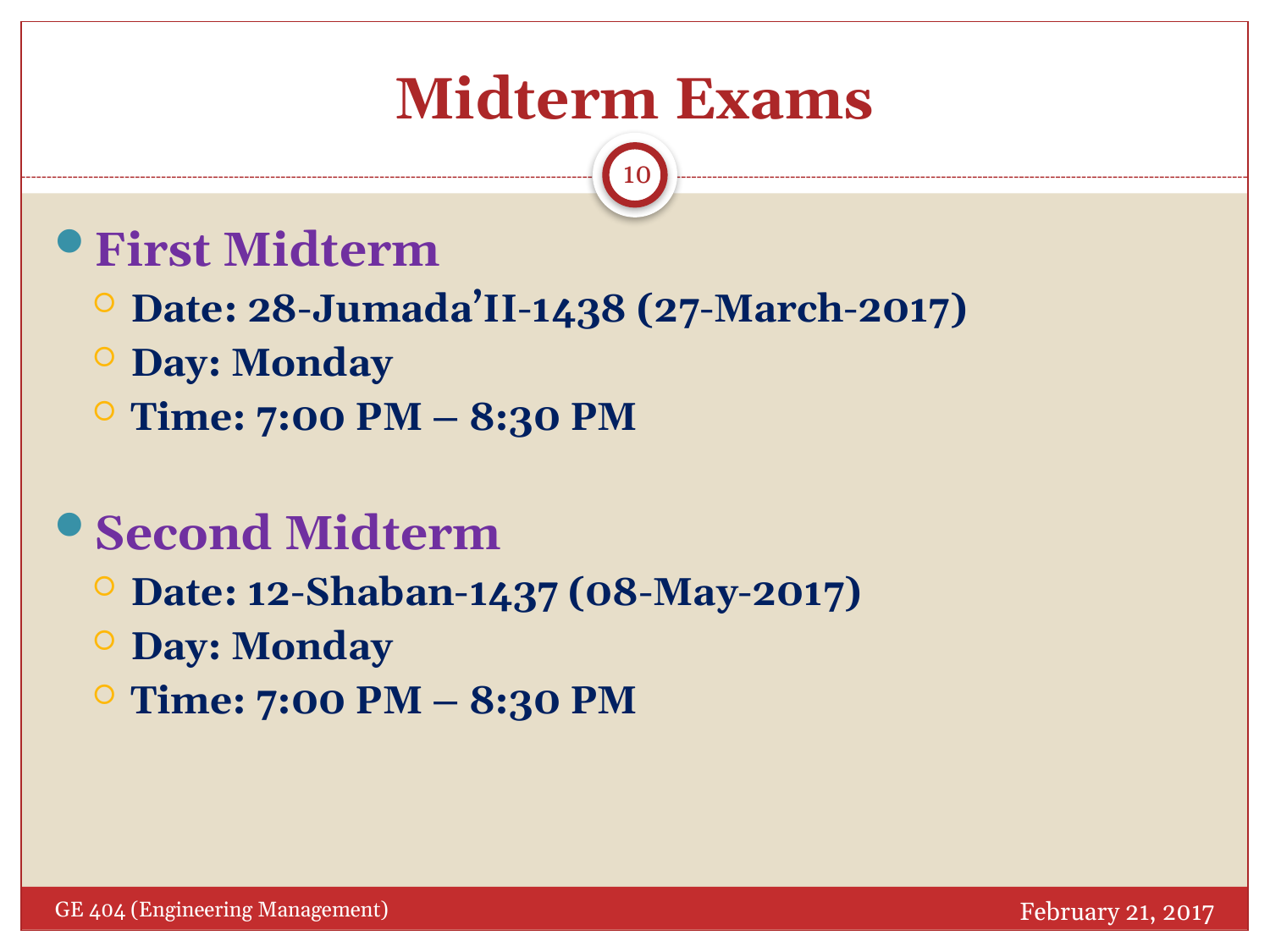

# Midterm Exams
10
First Midterm
Date: 28-Jumada’II-1438 (27-March-2017)
Day: Monday
Time: 7:00 PM – 8:30 PM

Second Midterm
Date: 12-Shaban-1437 (08-May-2017)
Day: Monday
Time: 7:00 PM – 8:30 PM

February 21, 2017
GE 404 (Engineering Management)